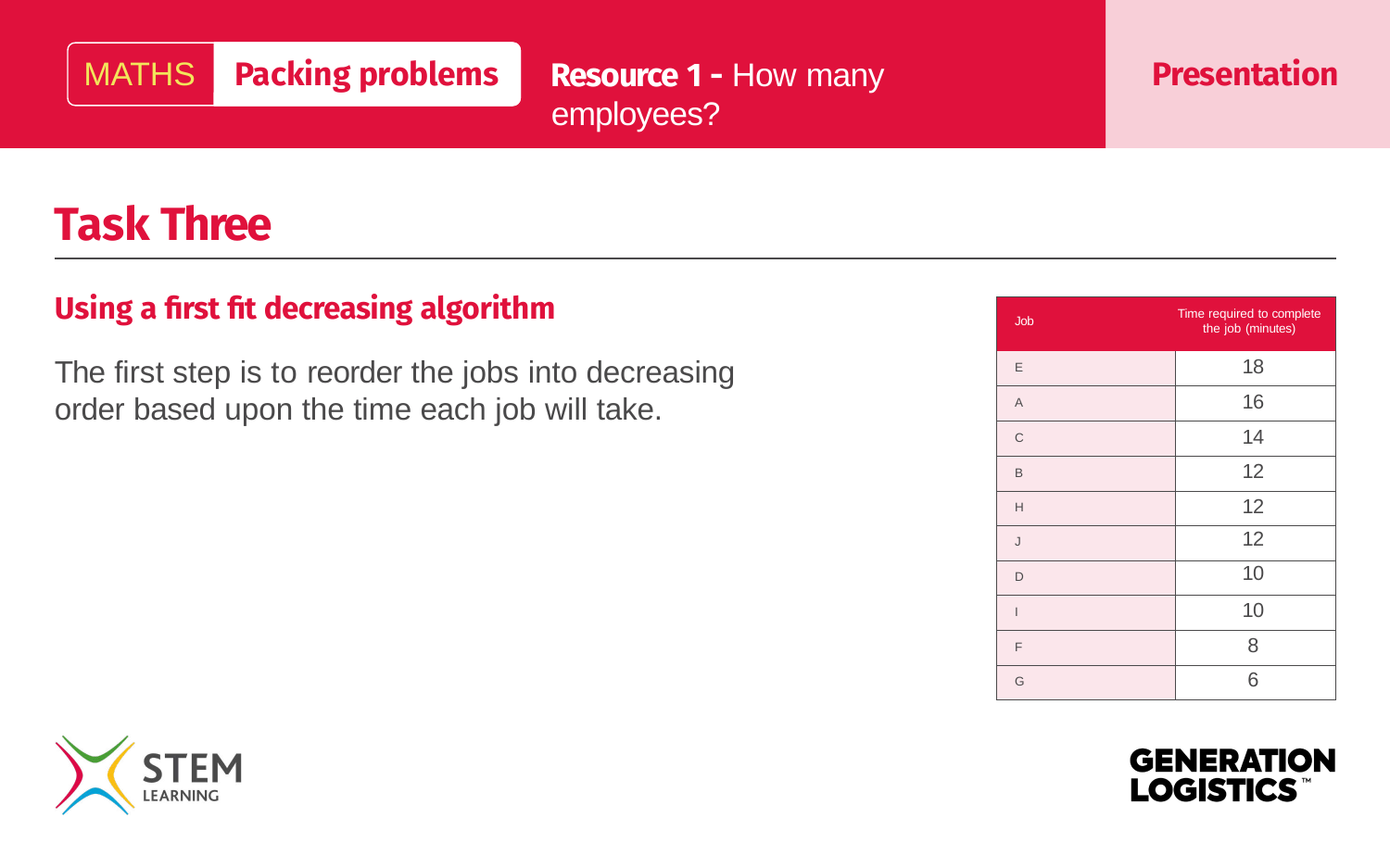

MATHS
Packing problems
Presentation
# Resource 1 - How many employees?
Task Three

Using a first fit decreasing algorithm
The first step is to reorder the jobs into decreasing order based upon the time each job will take.
| Job | Time required to complete the job (minutes) |
| --- | --- |
| E | 18 |
| A | 16 |
| C | 14 |
| B | 12 |
| H | 12 |
| J | 12 |
| D | 10 |
| I | 10 |
| F | 8 |
| G | 6 |